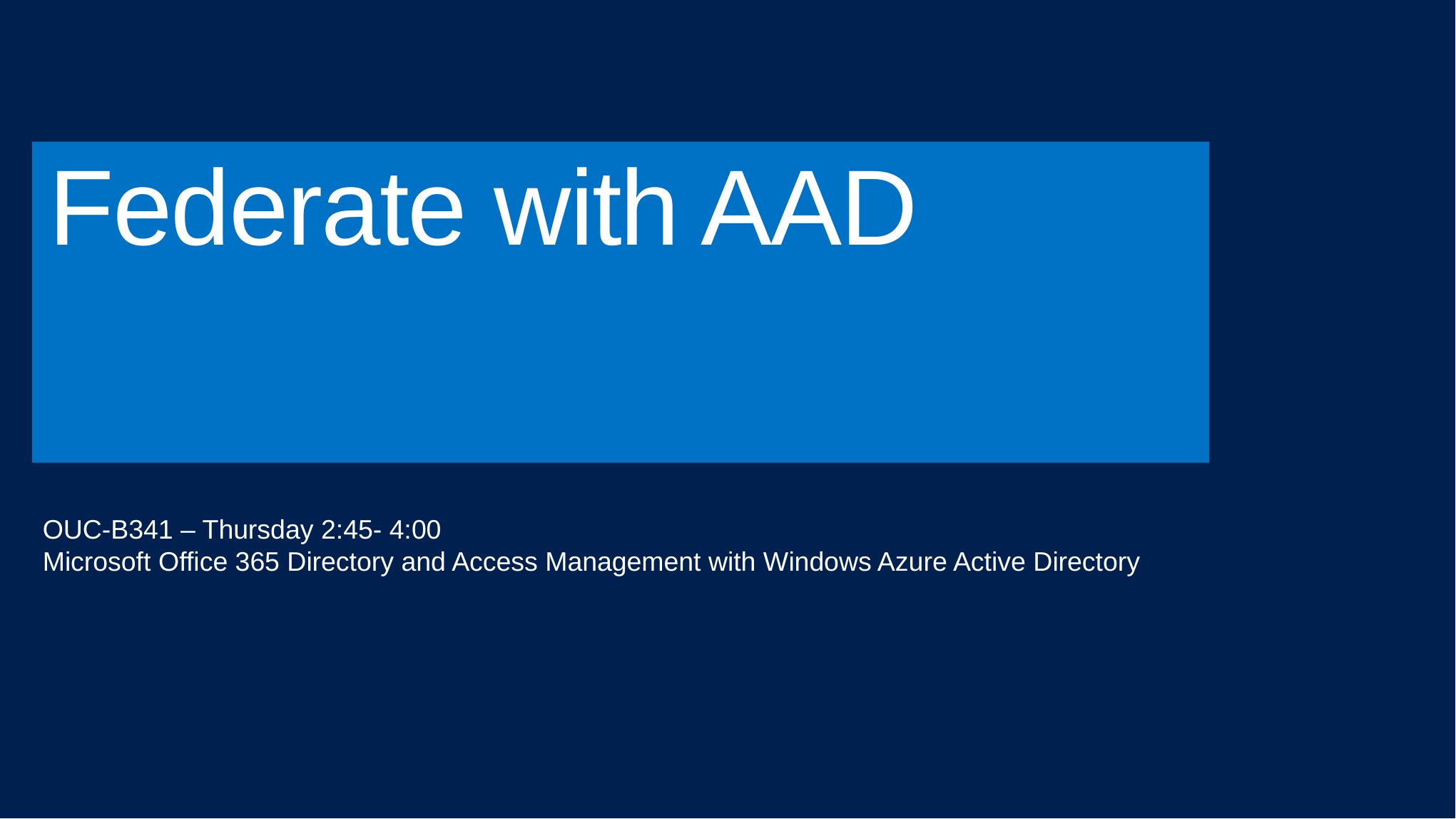

# Federate with AAD
OUC-B341 – Thursday 2:45- 4:00
Microsoft Office 365 Directory and Access Management with Windows Azure Active Directory